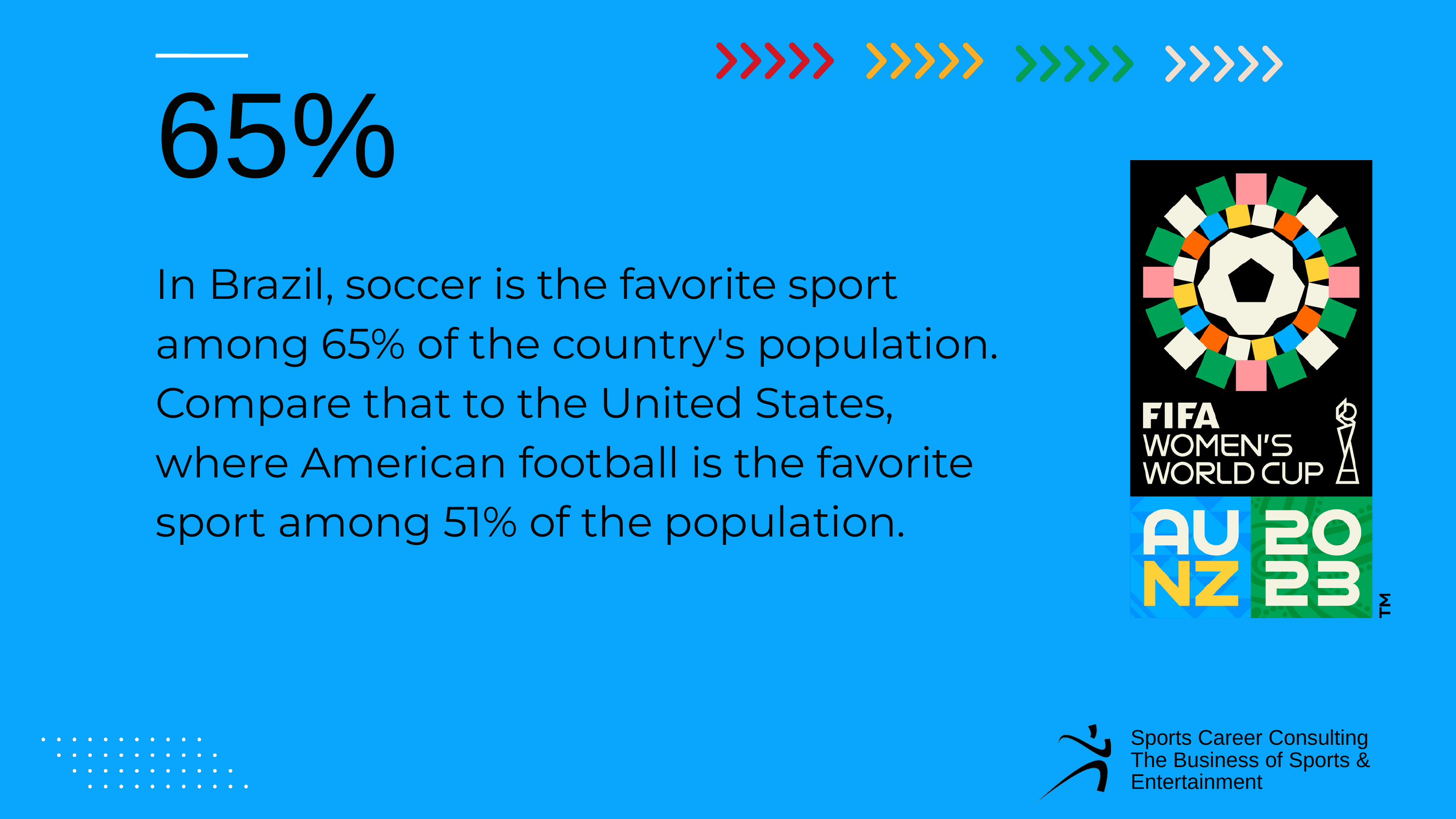

65%

In Brazil, soccer is the favorite sport among 65% of the country's population. Compare that to the United States, where American football is the favorite sport among 51% of the population.

Sports Career Consulting
The Business of Sports & Entertainment